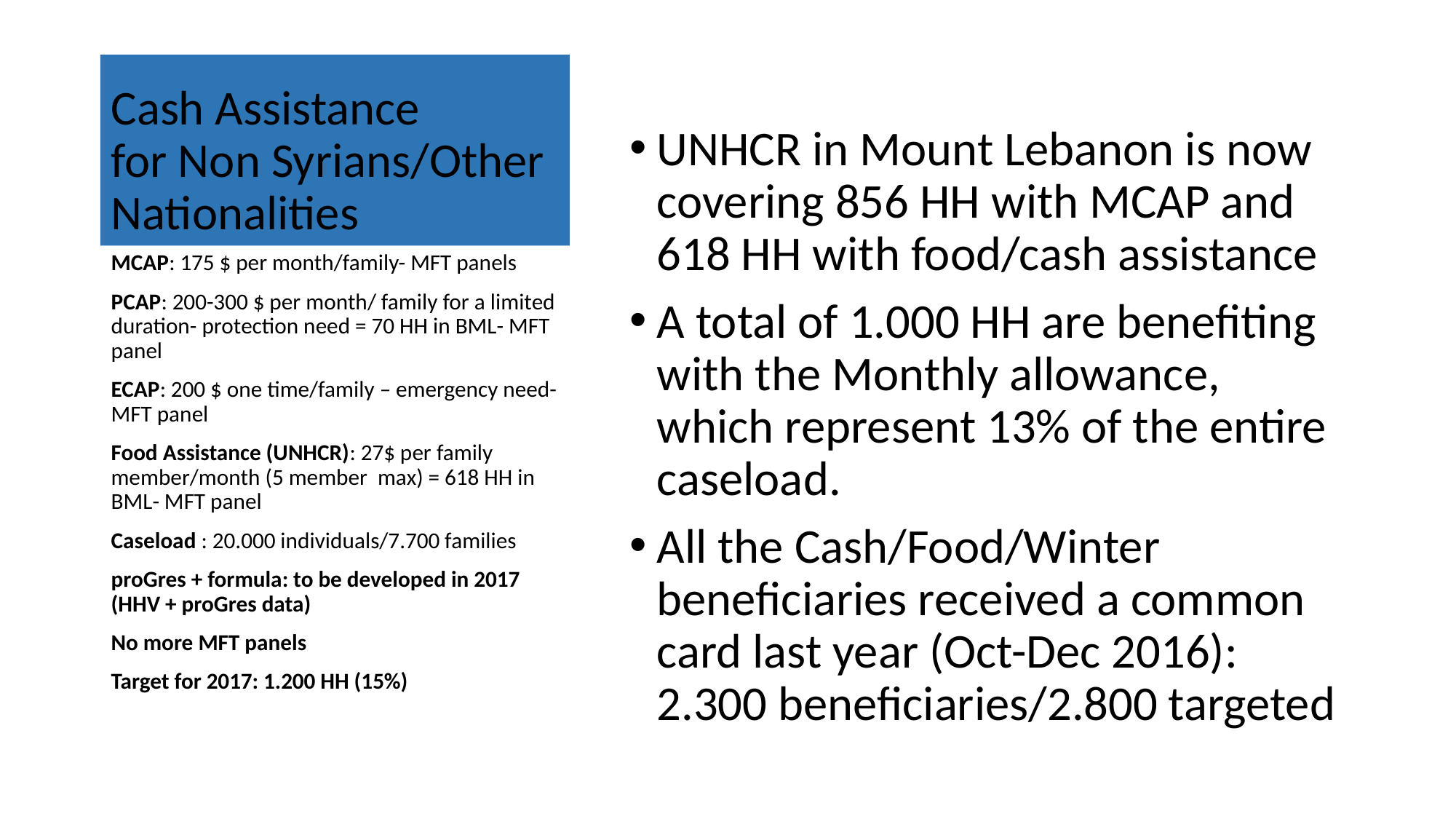

# Cash Assistance for Non Syrians/Other Nationalities
UNHCR in Mount Lebanon is now covering 856 HH with MCAP and 618 HH with food/cash assistance
A total of 1.000 HH are benefiting with the Monthly allowance, which represent 13% of the entire caseload.
All the Cash/Food/Winter beneficiaries received a common card last year (Oct-Dec 2016): 2.300 beneficiaries/2.800 targeted

MCAP: 175 $ per month/family- MFT panels
PCAP: 200-300 $ per month/ family for a limited duration- protection need = 70 HH in BML- MFT panel
ECAP: 200 $ one time/family – emergency need- MFT panel
Food Assistance (UNHCR): 27$ per family member/month (5 member  max) = 618 HH in BML- MFT panel
Caseload : 20.000 individuals/7.700 families
proGres + formula: to be developed in 2017 (HHV + proGres data)
No more MFT panels
Target for 2017: 1.200 HH (15%)